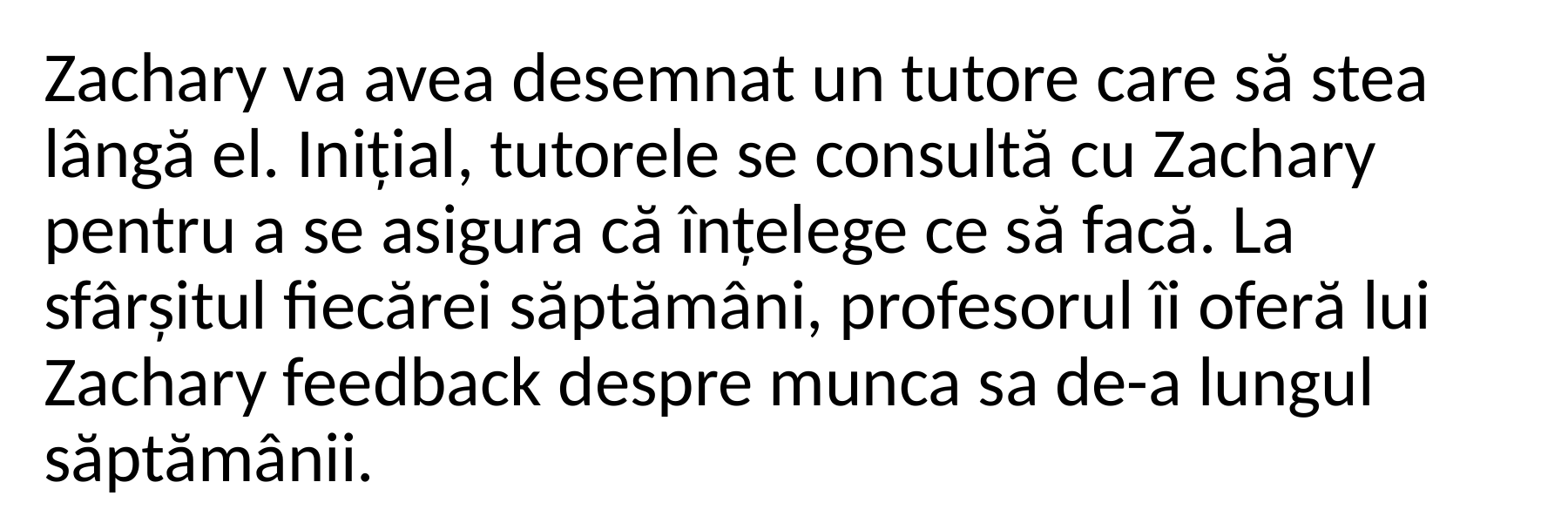

Zachary va avea desemnat un tutore care să stea lângă el. Inițial, tutorele se consultă cu Zachary pentru a se asigura că înțelege ce să facă. La sfârșitul fiecărei săptămâni, profesorul îi oferă lui Zachary feedback despre munca sa de-a lungul săptămânii.